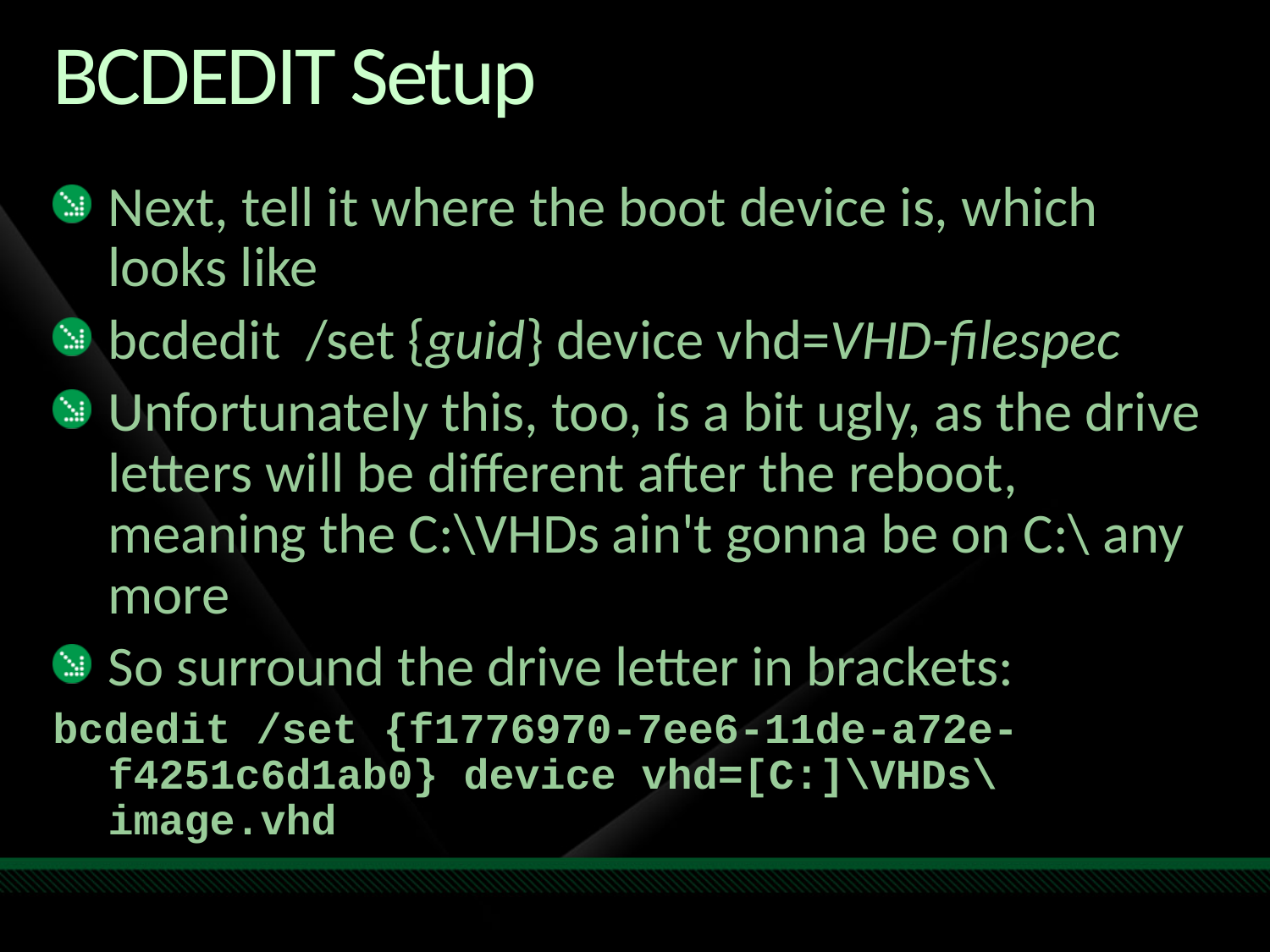

# BCDEDIT Setup
Next, tell it where the boot device is, which looks like
bcdedit  /set {guid} device vhd=VHD-filespec
Unfortunately this, too, is a bit ugly, as the drive letters will be different after the reboot, meaning the C:\VHDs ain't gonna be on C:\ any more
So surround the drive letter in brackets:
bcdedit /set {f1776970-7ee6-11de-a72e- f4251c6d1ab0} device vhd=[C:]\VHDs\image.vhd